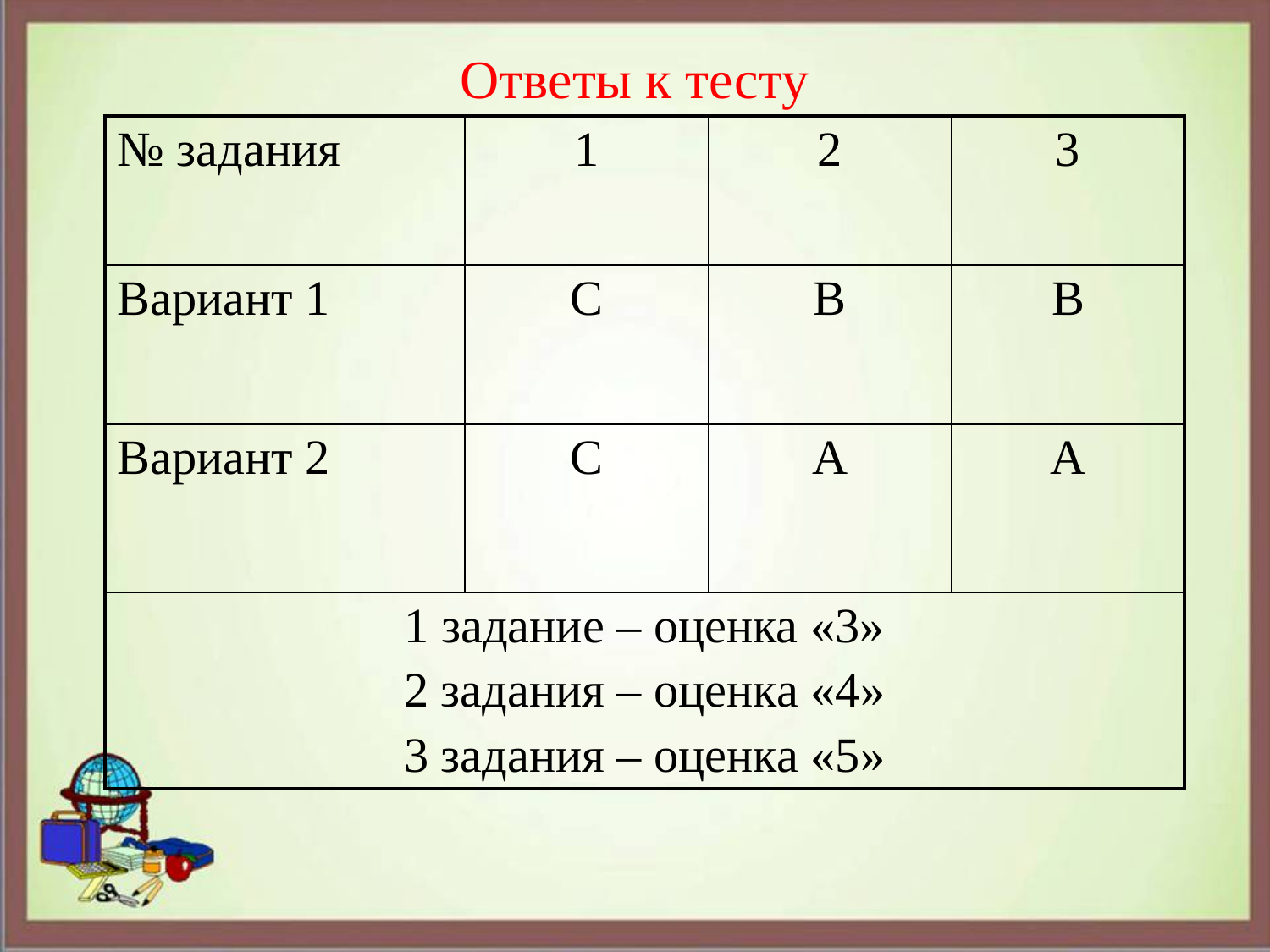

# Ответы к тесту
| № задания | 1 | 2 | 3 |
| --- | --- | --- | --- |
| Вариант 1 | C | В | B |
| Вариант 2 | C | A | A |
| 1 задание – оценка «3» 2 задания – оценка «4» 3 задания – оценка «5» |  |  |  |